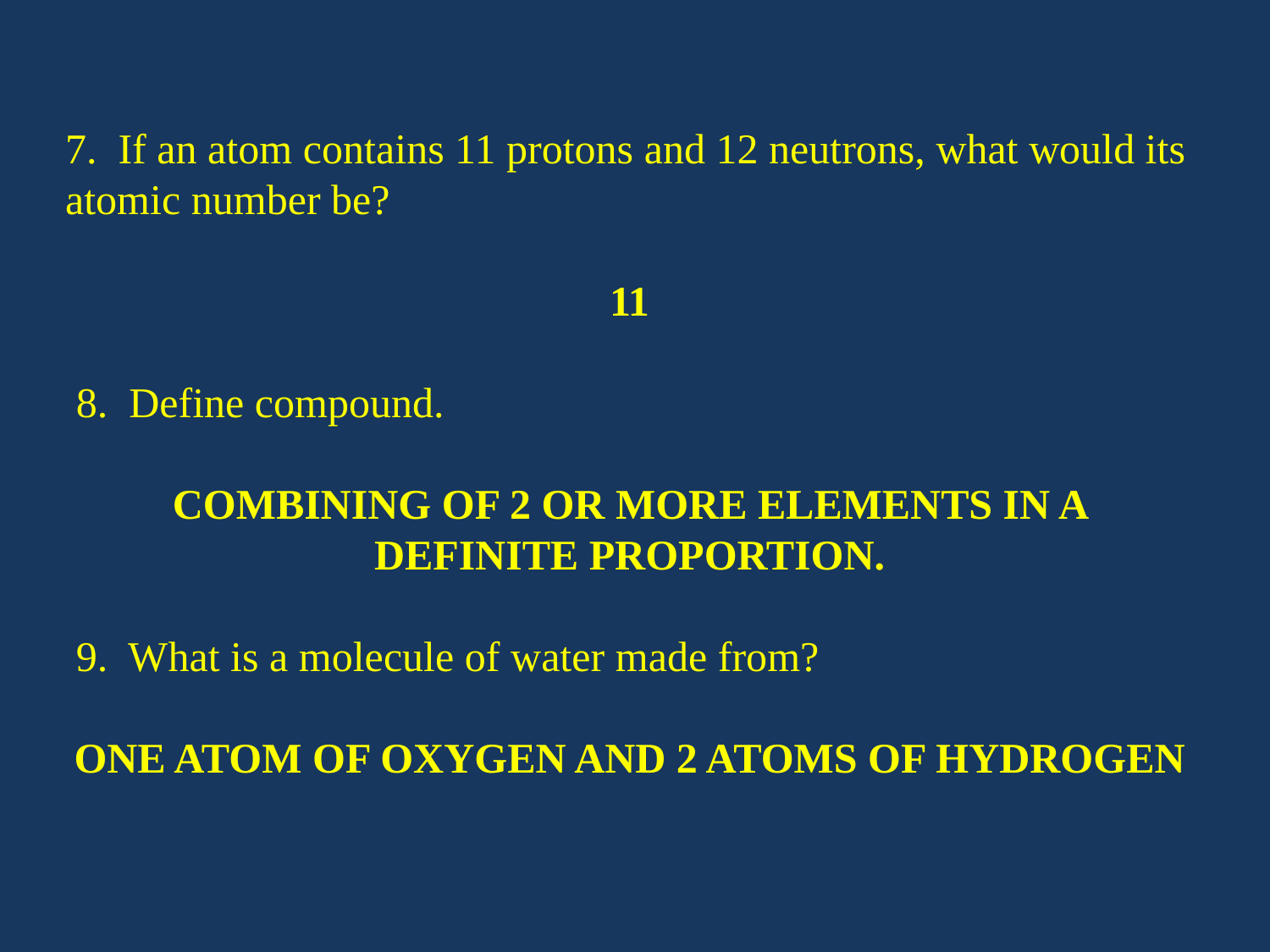

7.  If an atom contains 11 protons and 12 neutrons, what would its atomic number be?

11

 8.  Define compound.

COMBINING OF 2 OR MORE ELEMENTS IN A DEFINITE PROPORTION.

 9.  What is a molecule of water made from?

ONE ATOM OF OXYGEN AND 2 ATOMS OF HYDROGEN